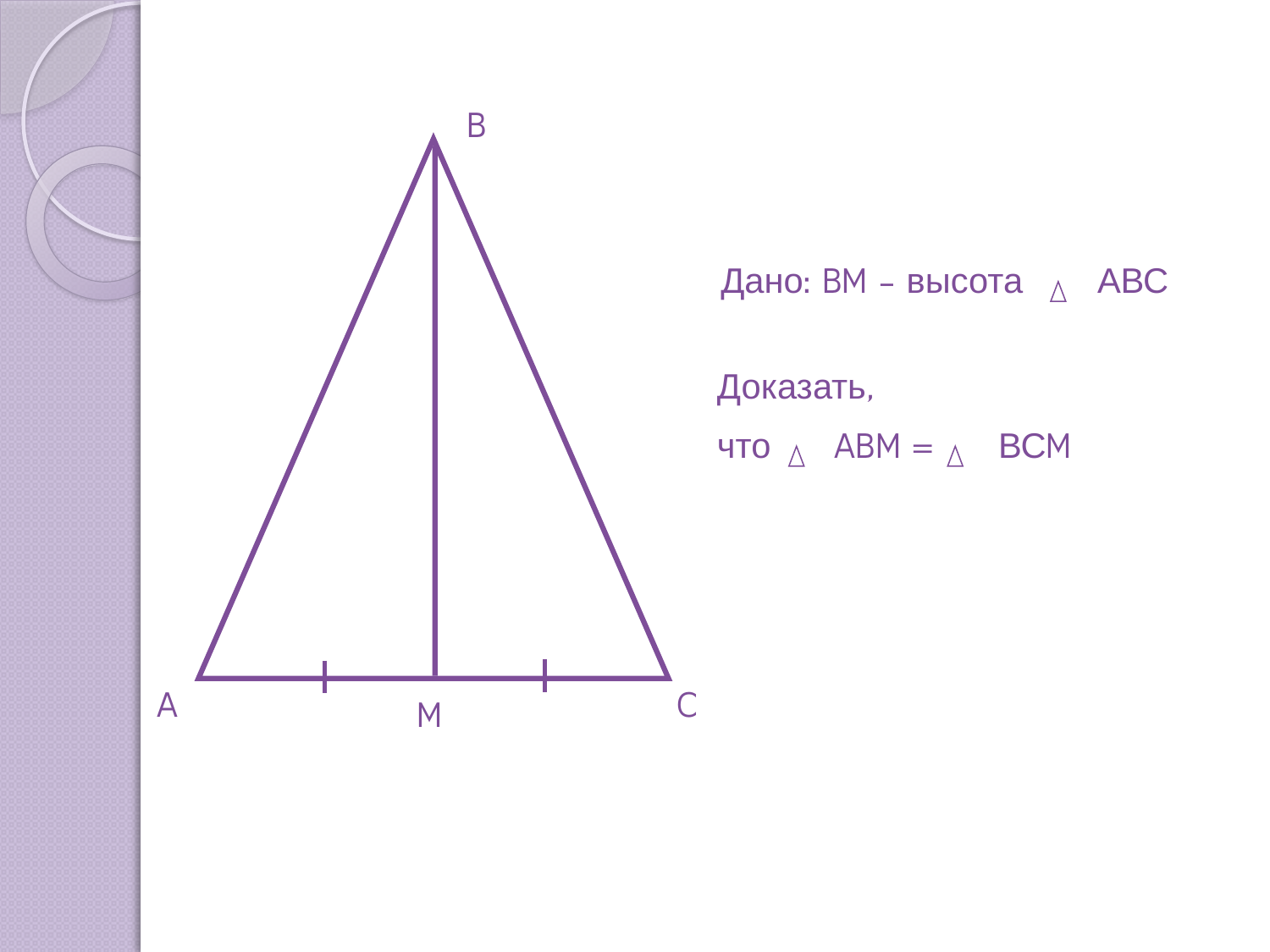

B

Дано: BM – высота       АВС

Доказать,
что      ABM =      ВСM

A
C
M